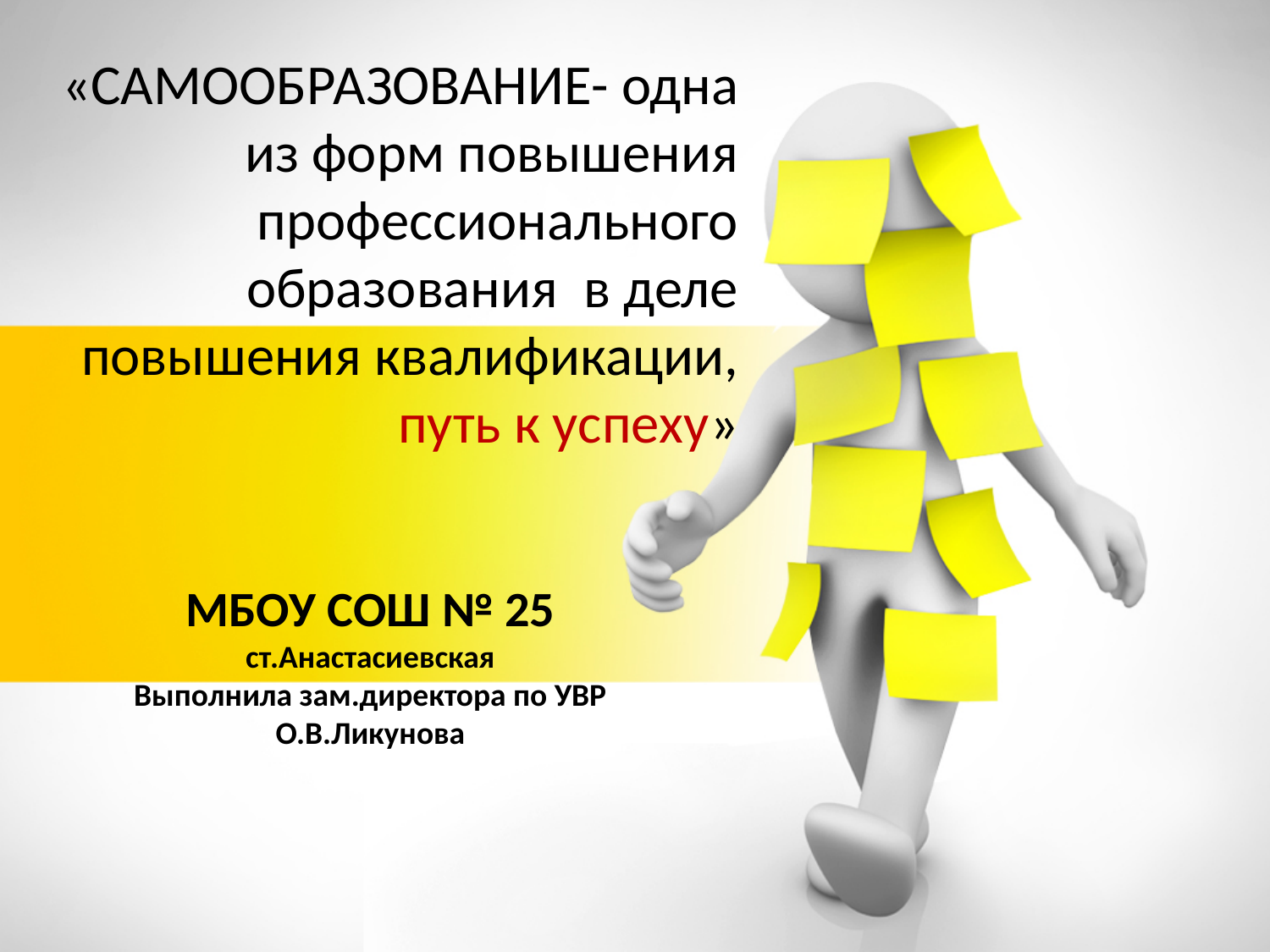

«САМООБРАЗОВАНИЕ- одна из форм повышения профессионального образования  в деле повышения квалификации, путь к успеху»

МБОУ СОШ № 25
 ст.Анастасиевская
Выполнила зам.директора по УВР
О.В.Ликунова